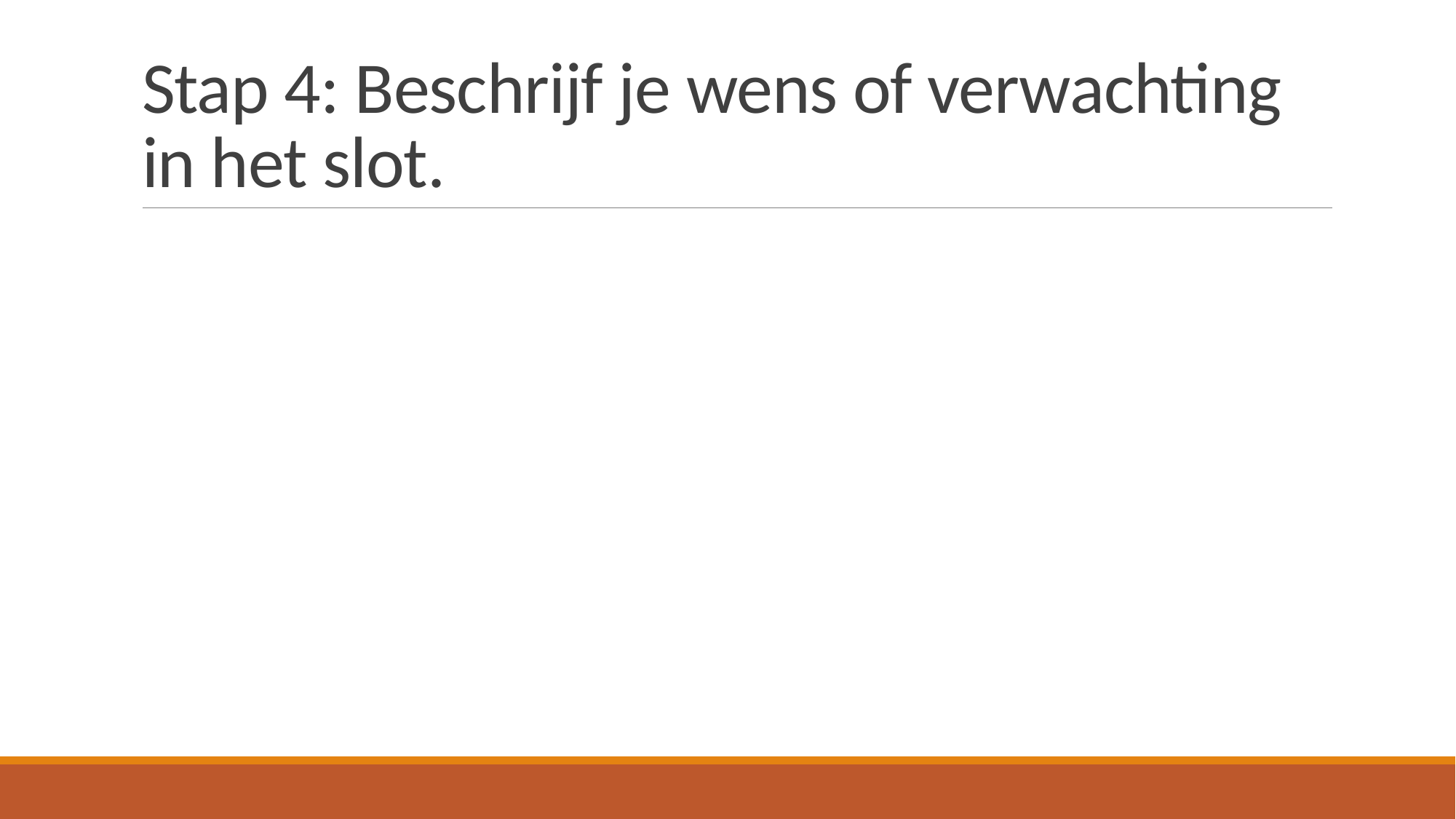

# Stap 4: Beschrijf je wens of verwachting in het slot.